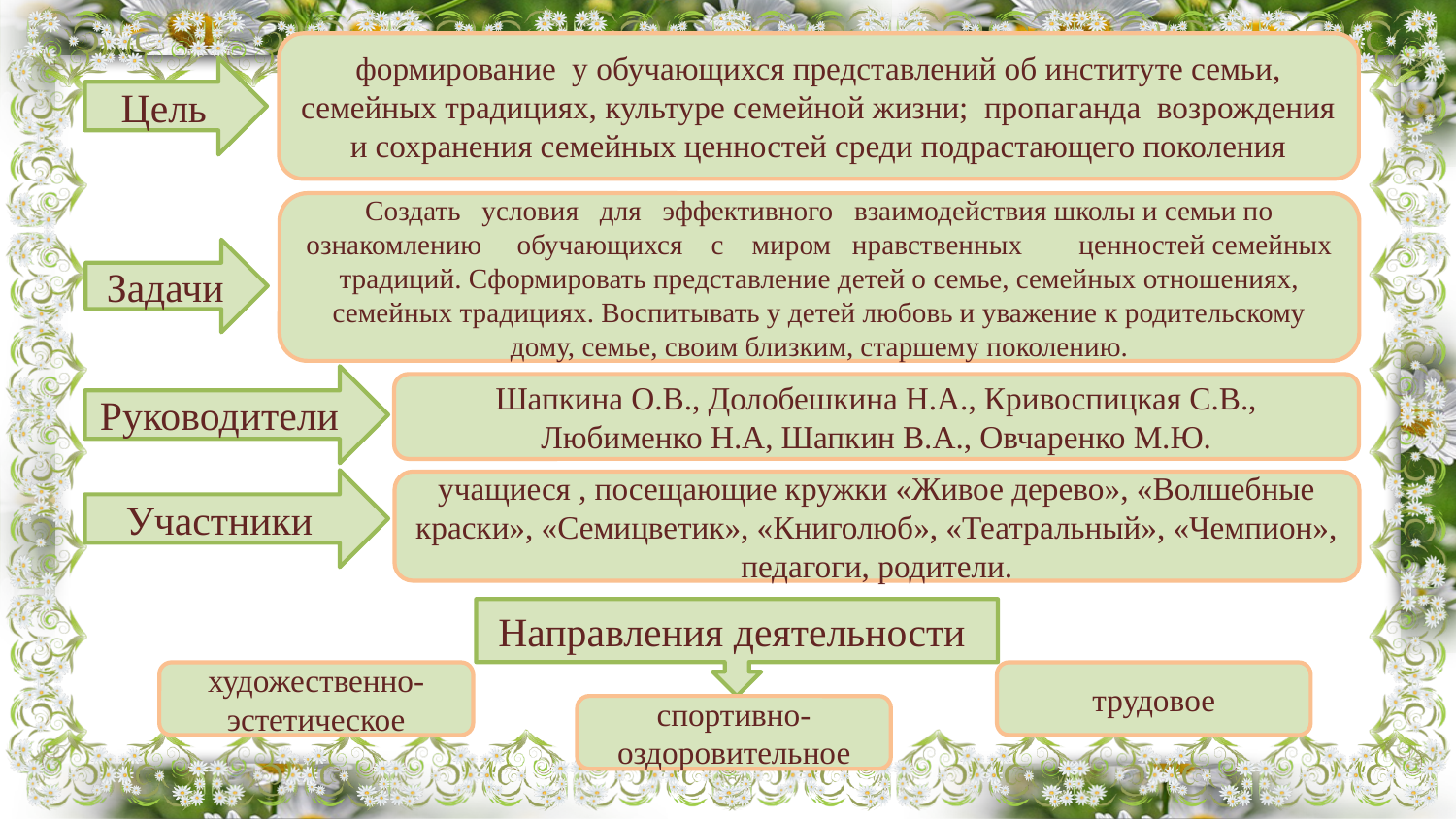

формирование  у обучающихся представлений об институте семьи, семейных традициях, культуре семейной жизни;  пропаганда  возрождения и сохранения семейных ценностей среди подрастающего поколения
Цель
Создать   условия   для   эффективного   взаимодействия школы и семьи по ознакомлению     обучающихся    с    миром   нравственных        ценностей семейных традиций. Сформировать представление детей о семье, семейных отношениях, семейных традициях. Воспитывать у детей любовь и уважение к родительскому дому, семье, своим близким, старшему поколению.
Задачи
Руководители
Шапкина О.В., Долобешкина Н.А., Кривоспицкая С.В., Любименко Н.А, Шапкин В.А., Овчаренко М.Ю.
Участники
учащиеся , посещающие кружки «Живое дерево», «Волшебные краски», «Семицветик», «Книголюб», «Театральный», «Чемпион», педагоги, родители.
Направления деятельности
художественно-эстетическое
трудовое
спортивно-оздоровительное